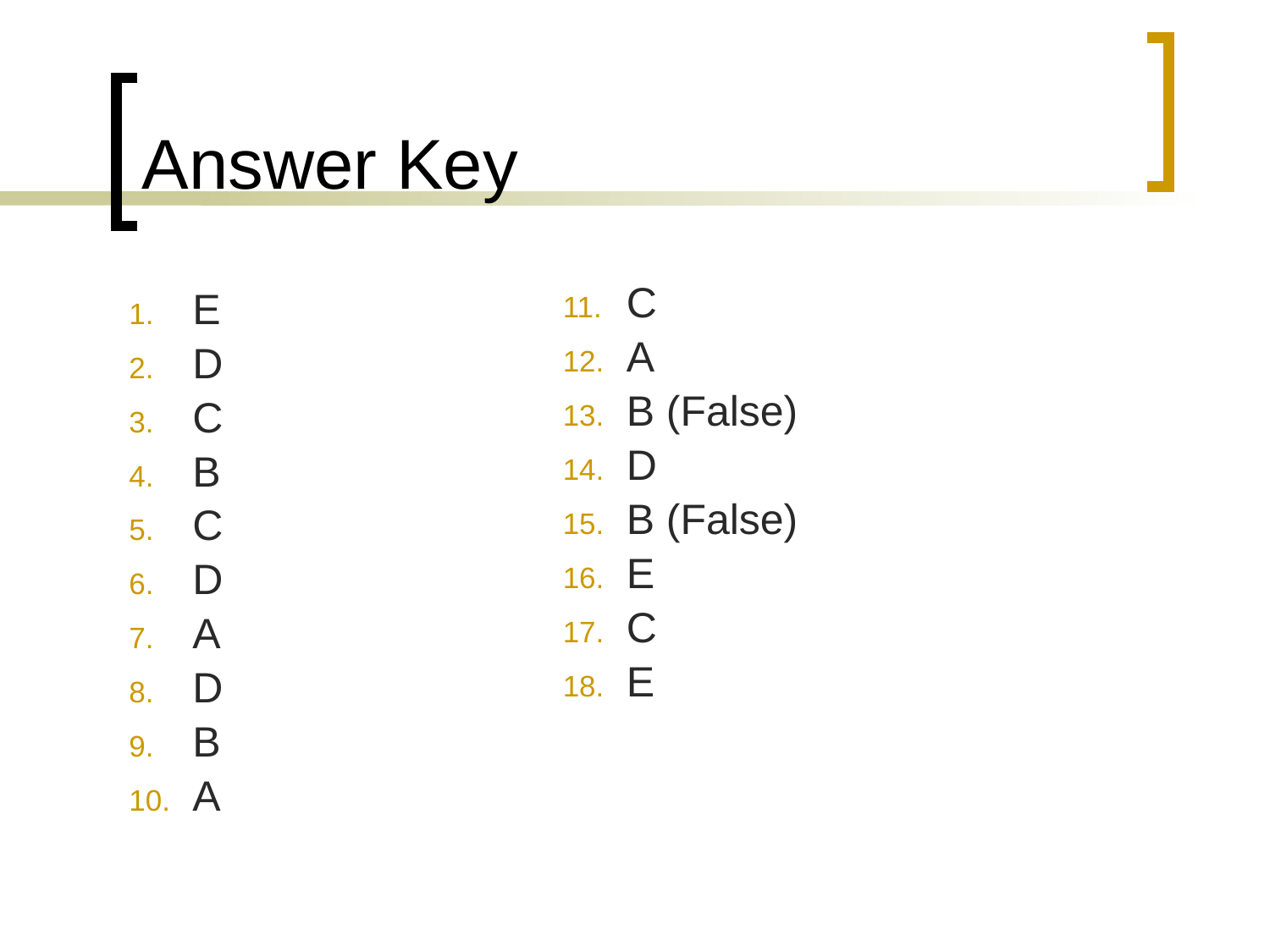

# Answer Key

E
D
C
B
C
D
A
D
B
A

C
A
B (False)
D
B (False)
E
C
E